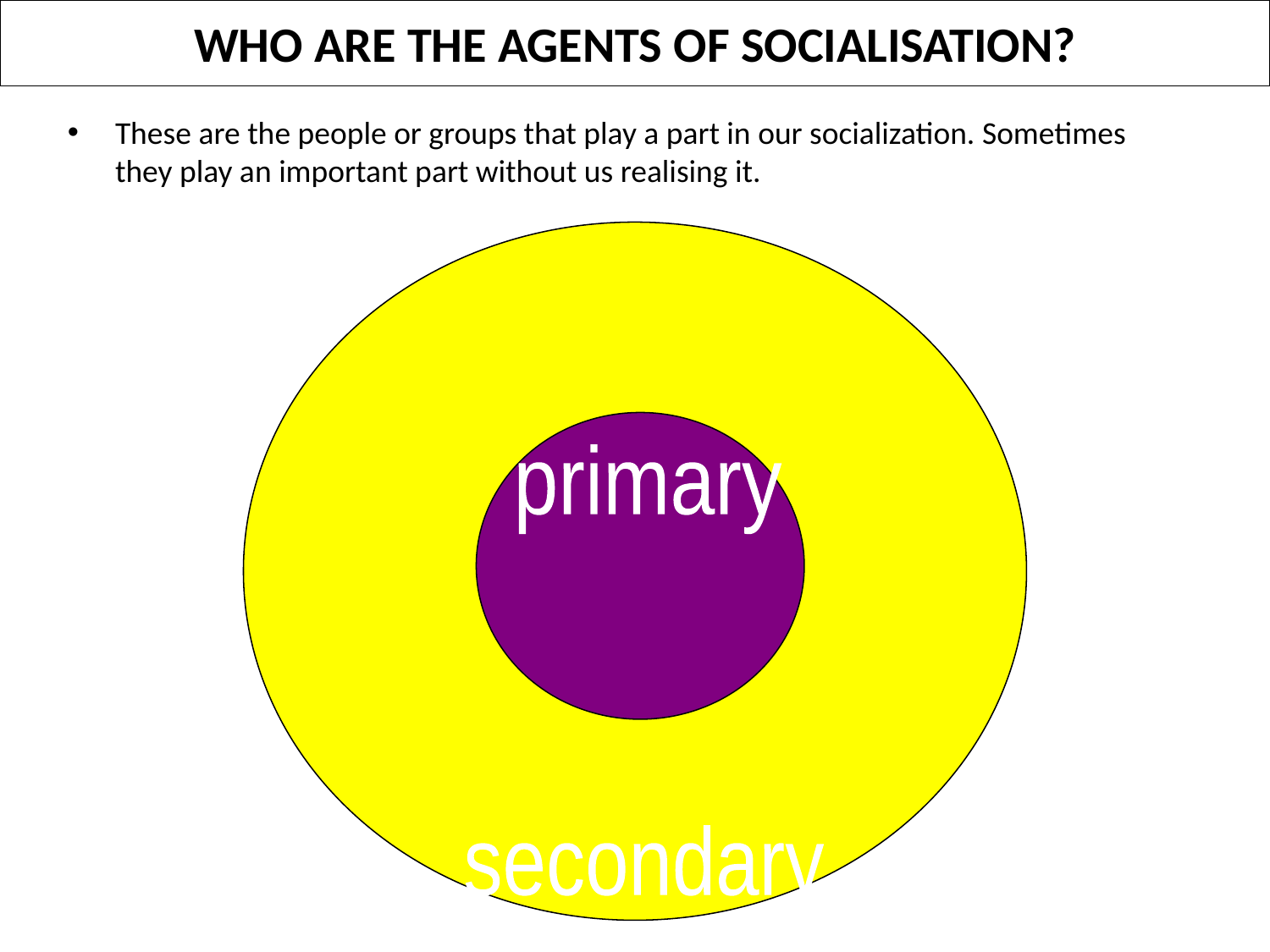

# WHO ARE THE AGENTS OF SOCIALISATION?
These are the people or groups that play a part in our socialization. Sometimes they play an important part without us realising it.

primary
secondary